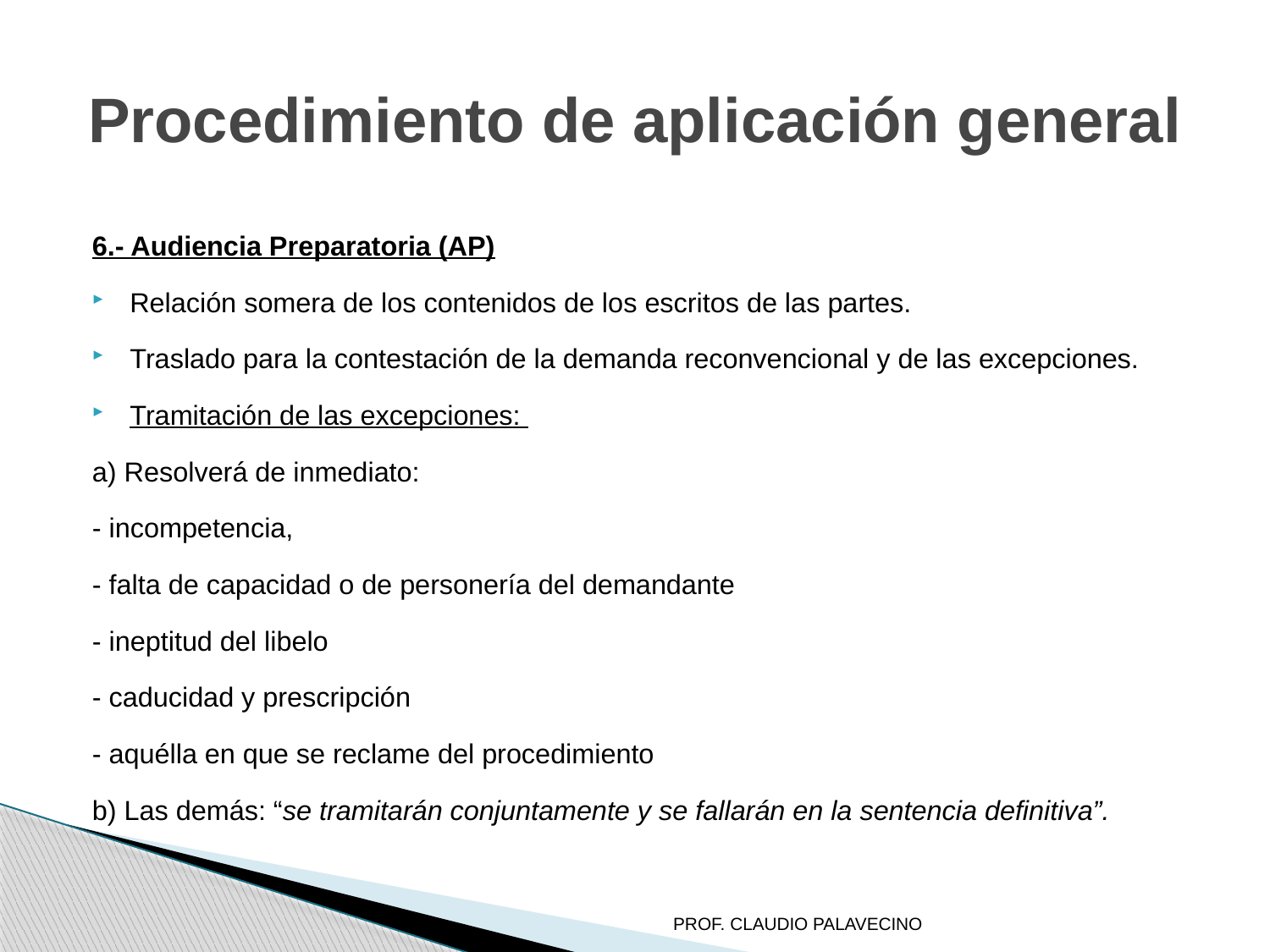

# Procedimiento de aplicación general
6.- Audiencia Preparatoria (AP)
Relación somera de los contenidos de los escritos de las partes.
Traslado para la contestación de la demanda reconvencional y de las excepciones.
Tramitación de las excepciones:
a) Resolverá de inmediato:
- incompetencia,
- falta de capacidad o de personería del demandante
- ineptitud del libelo
- caducidad y prescripción
- aquélla en que se reclame del procedimiento
b) Las demás: “se tramitarán conjuntamente y se fallarán en la sentencia definitiva”.

PROF. CLAUDIO PALAVECINO